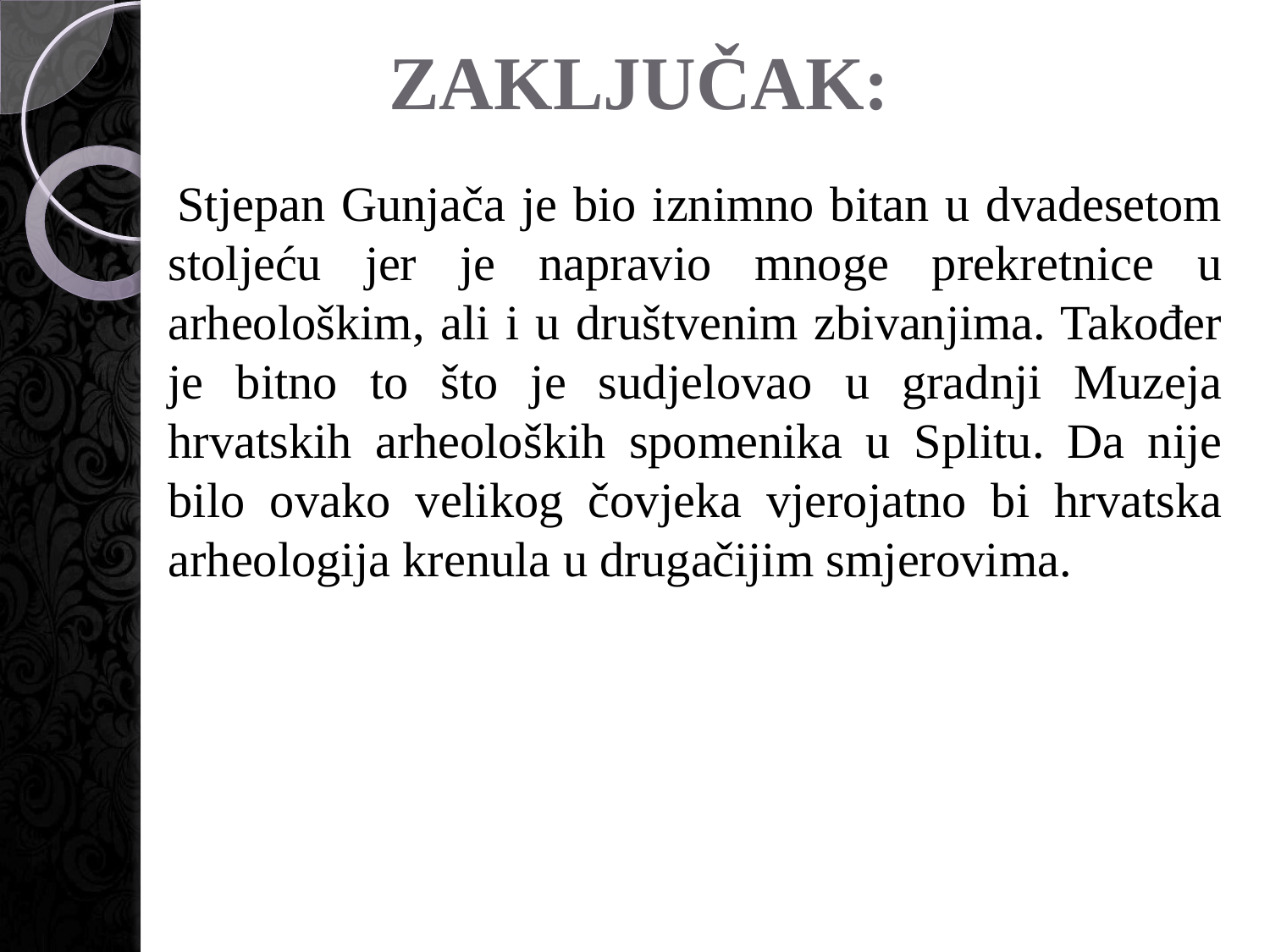

# ZAKLJUČAK:
   Stjepan Gunjača je bio iznimno bitan u dvadesetom stoljeću jer je napravio mnoge prekretnice u arheološkim, ali i u društvenim zbivanjima. Također je bitno to što je sudjelovao u gradnji Muzeja hrvatskih arheoloških spomenika u Splitu. Da nije bilo ovako velikog čovjeka vjerojatno bi hrvatska arheologija krenula u drugačijim smjerovima.